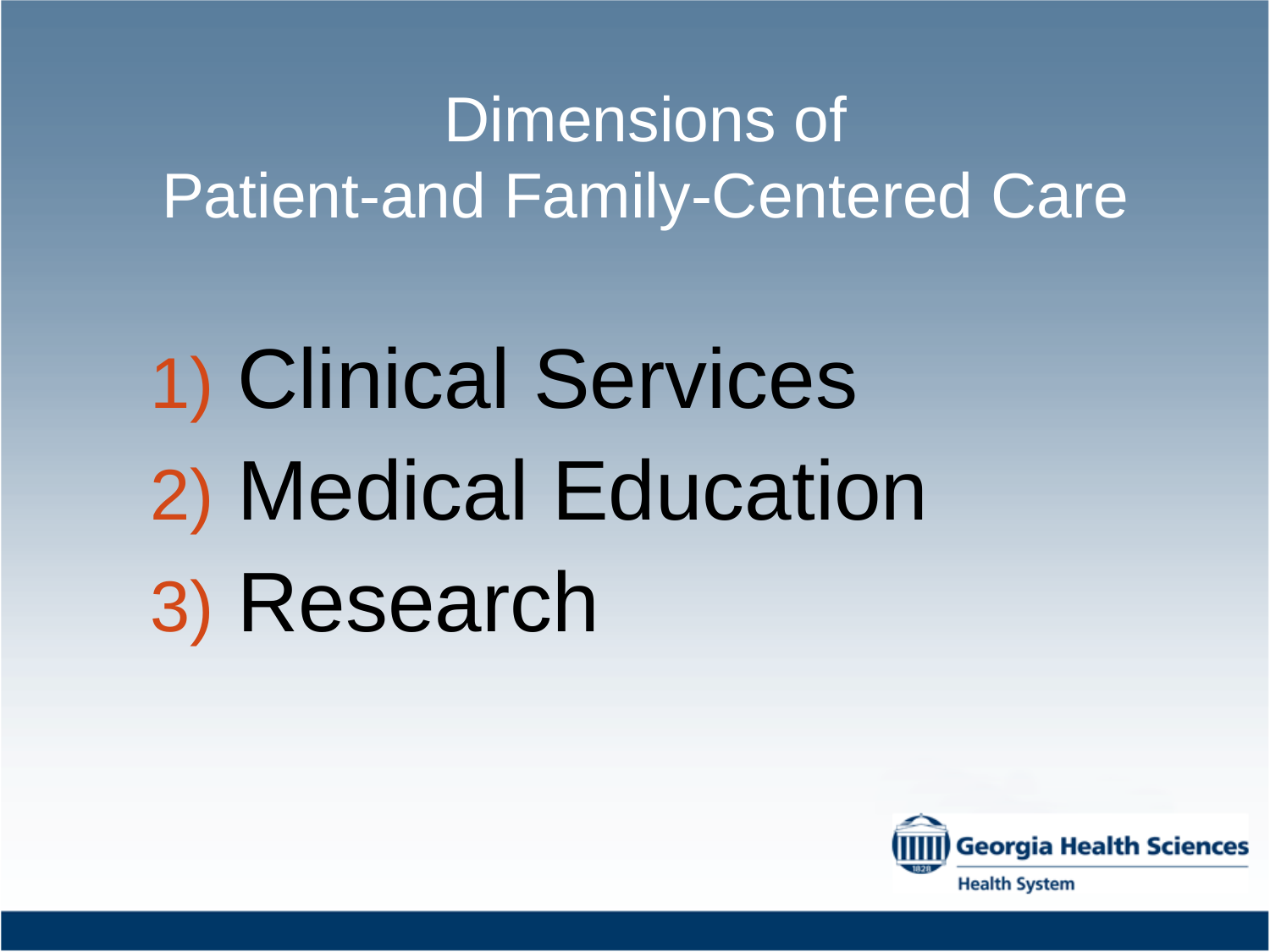

Dimensions of
Patient-and Family-Centered Care
 Clinical Services
 Medical Education
 Research